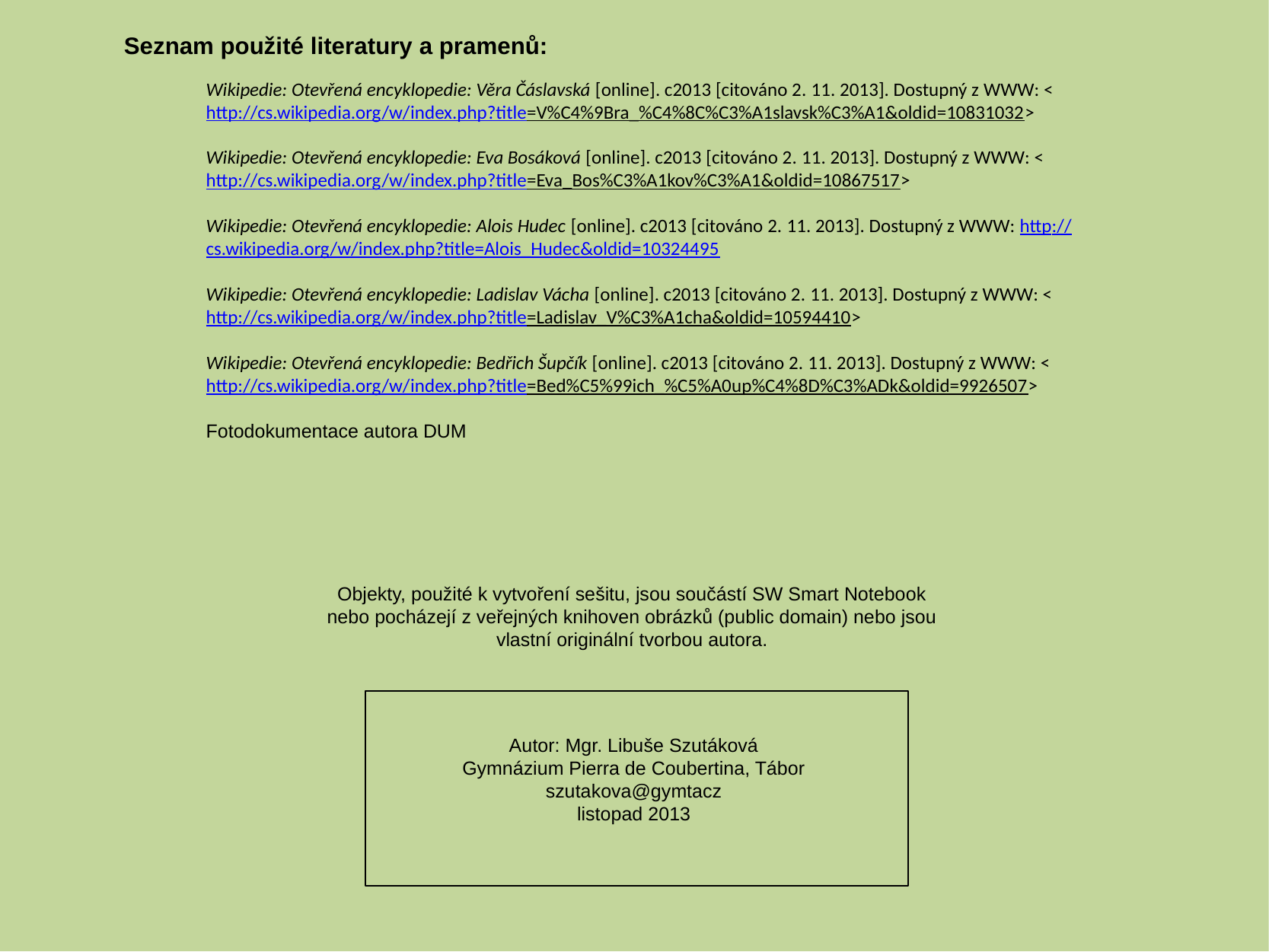

Seznam použité literatury a pramenů:
Wikipedie: Otevřená encyklopedie: Věra Čáslavská [online]. c2013 [citováno 2. 11. 2013]. Dostupný z WWW: <http://cs.wikipedia.org/w/index.php?title=V%C4%9Bra_%C4%8C%C3%A1slavsk%C3%A1&oldid=10831032>

Wikipedie: Otevřená encyklopedie: Eva Bosáková [online]. c2013 [citováno 2. 11. 2013]. Dostupný z WWW: <http://cs.wikipedia.org/w/index.php?title=Eva_Bos%C3%A1kov%C3%A1&oldid=10867517>

Wikipedie: Otevřená encyklopedie: Alois Hudec [online]. c2013 [citováno 2. 11. 2013]. Dostupný z WWW: http://cs.wikipedia.org/w/index.php?title=Alois_Hudec&oldid=10324495

Wikipedie: Otevřená encyklopedie: Ladislav Vácha [online]. c2013 [citováno 2. 11. 2013]. Dostupný z WWW: <http://cs.wikipedia.org/w/index.php?title=Ladislav_V%C3%A1cha&oldid=10594410>

Wikipedie: Otevřená encyklopedie: Bedřich Šupčík [online]. c2013 [citováno 2. 11. 2013]. Dostupný z WWW: <http://cs.wikipedia.org/w/index.php?title=Bed%C5%99ich_%C5%A0up%C4%8D%C3%ADk&oldid=9926507>

Fotodokumentace autora DUM
Objekty, použité k vytvoření sešitu, jsou součástí SW Smart Notebook nebo pocházejí z veřejných knihoven obrázků (public domain) nebo jsou vlastní originální tvorbou autora.

Autor: Mgr. Libuše Szutáková
Gymnázium Pierra de Coubertina, Tábor
szutakova@gymtacz
listopad 2013